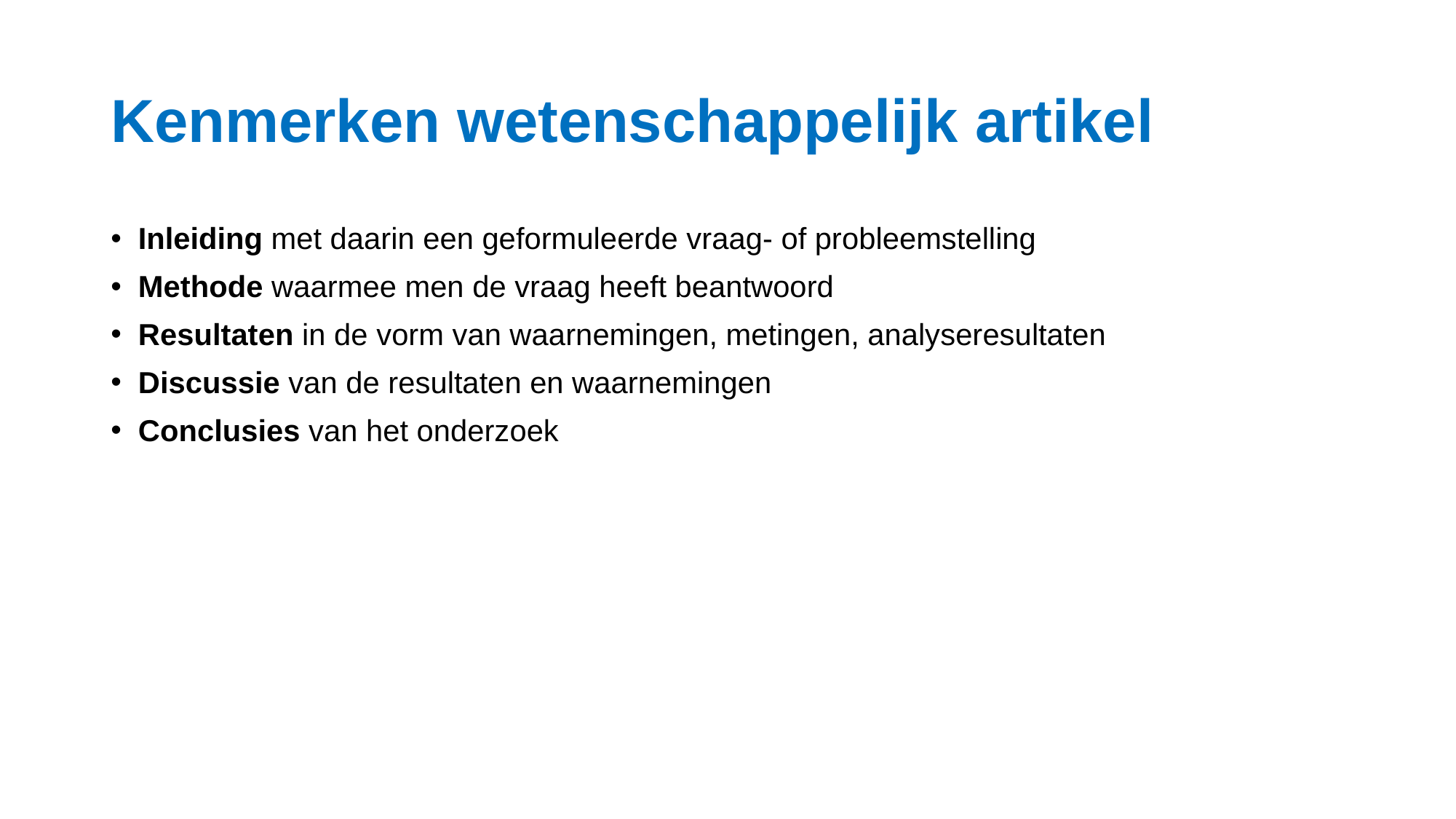

# Kenmerken wetenschappelijk artikel
Inleiding met daarin een geformuleerde vraag- of probleemstelling
Methode waarmee men de vraag heeft beantwoord
Resultaten in de vorm van waarnemingen, metingen, analyseresultaten
Discussie van de resultaten en waarnemingen
Conclusies van het onderzoek